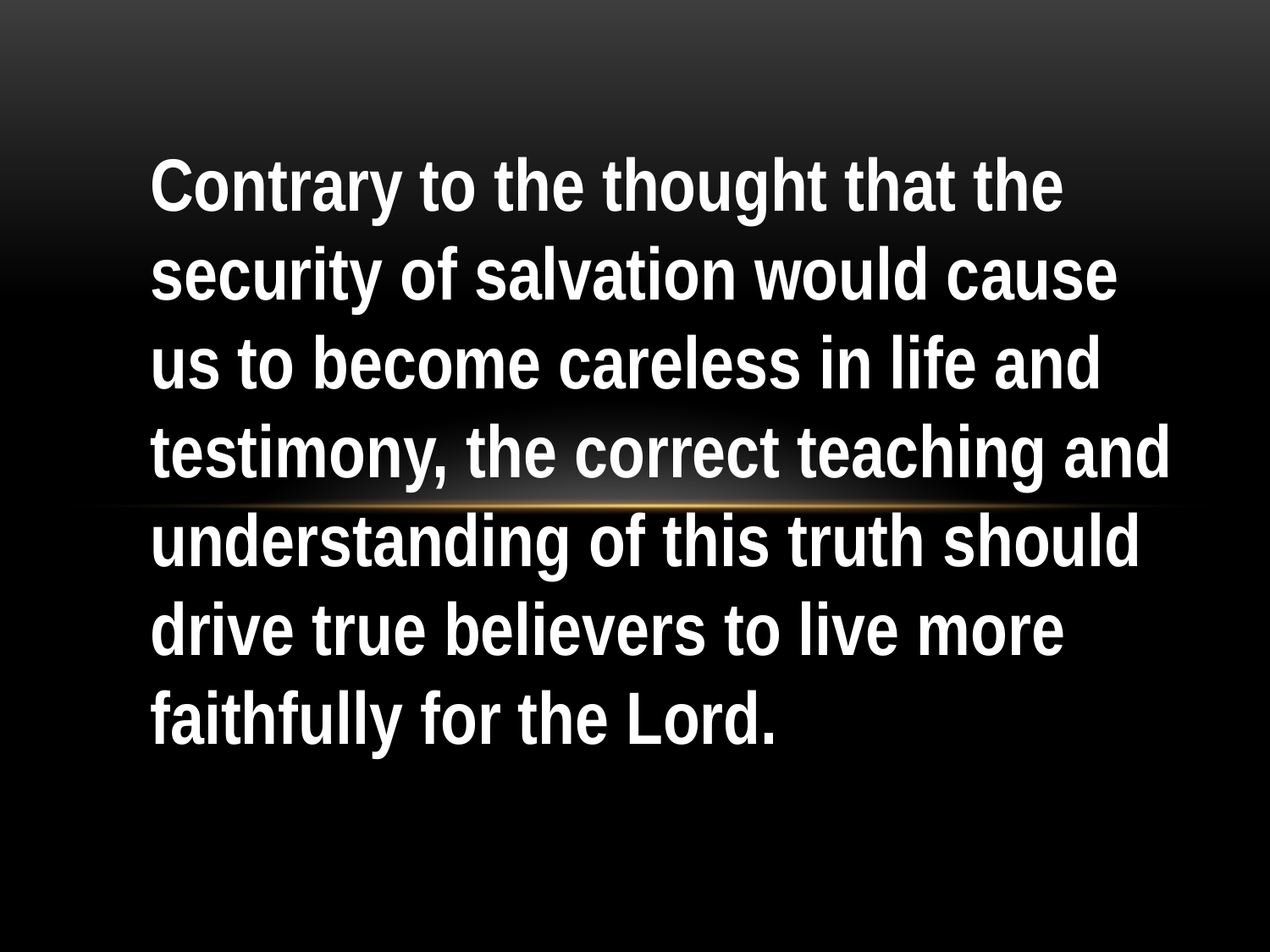

Contrary to the thought that the security of salvation would cause us to become careless in life and testimony, the correct teaching and understanding of this truth should drive true believers to live more faithfully for the Lord.